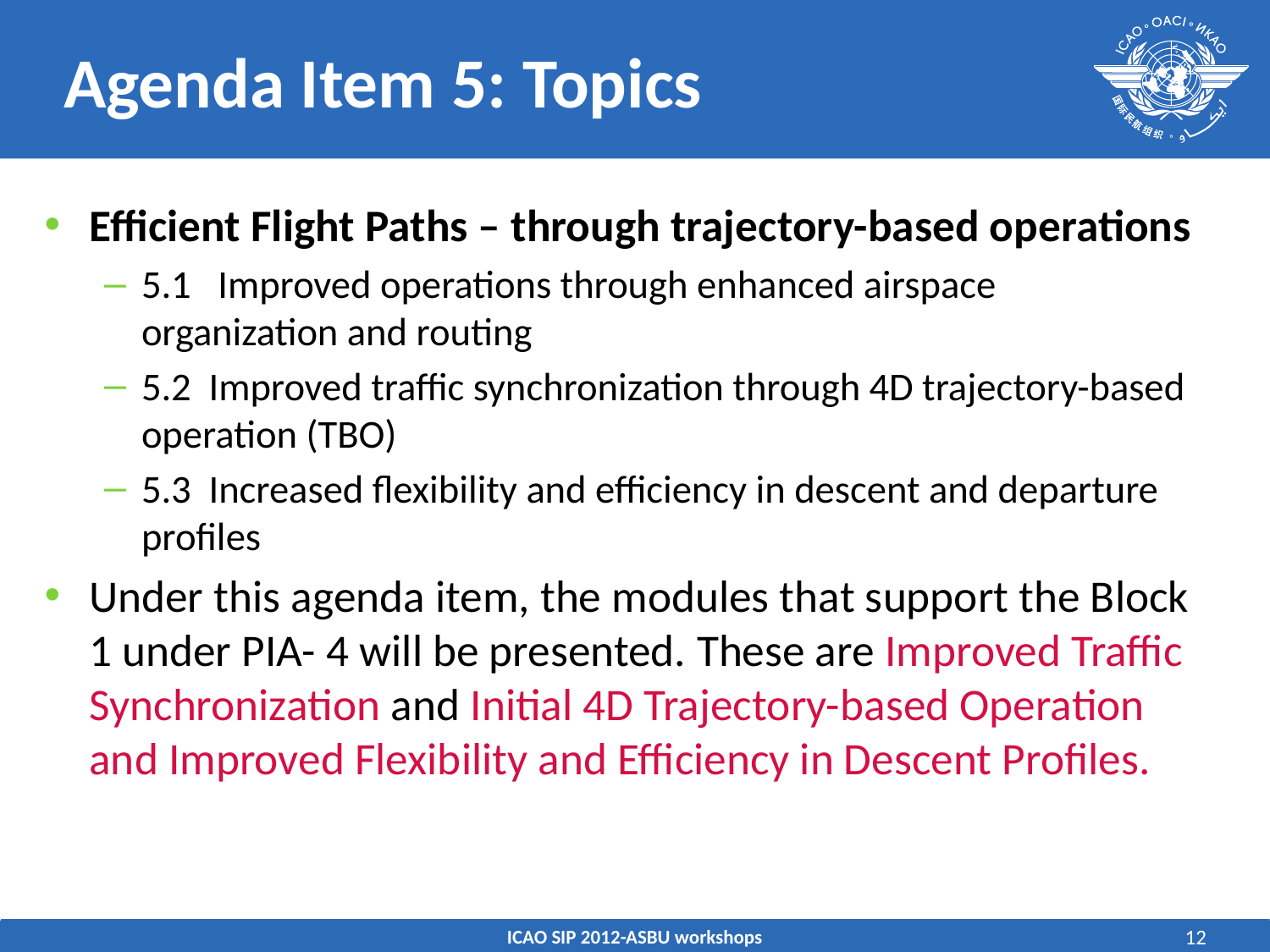

# Agenda Item 5: Topics
Efficient Flight Paths – through trajectory-based operations
5.1   Improved operations through enhanced airspace organization and routing
5.2  Improved traffic synchronization through 4D trajectory-based operation (TBO)
5.3  Increased flexibility and efficiency in descent and departure profiles
Under this agenda item, the modules that support the Block 1 under PIA- 4 will be presented. These are Improved Traffic Synchronization and Initial 4D Trajectory-based Operation and Improved Flexibility and Efficiency in Descent Profiles.

ICAO SIP 2012-ASBU workshops
12